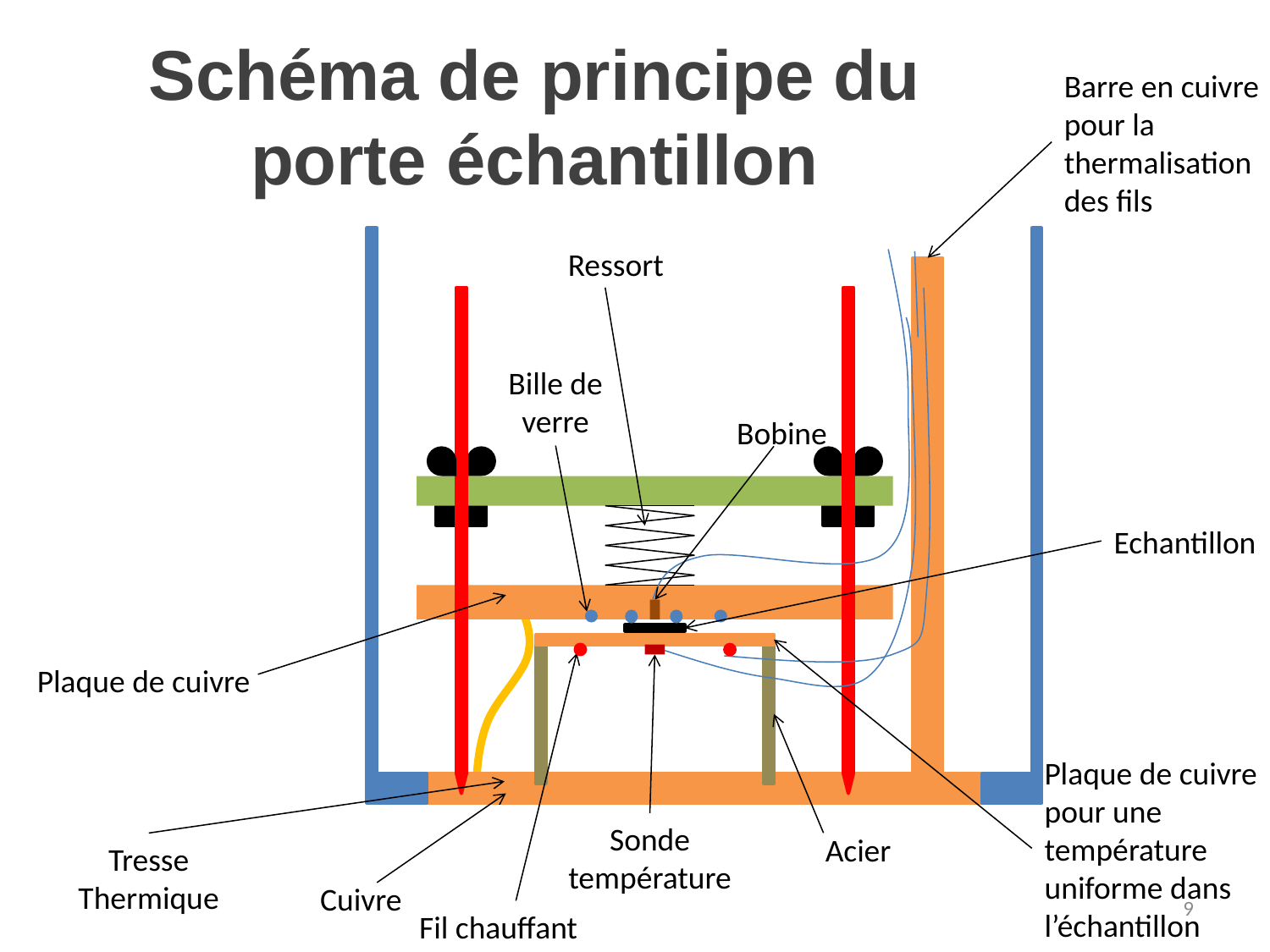

Barre en cuivre pour la thermalisation des fils
# Schéma de principe du porte échantillon

Ressort

Bille de verre
Bobine

Echantillon

Plaque de cuivre
Plaque de cuivre pour une température uniforme dans l’échantillon

Sonde température
Acier
Tresse Thermique
Cuivre
9
Fil chauffant